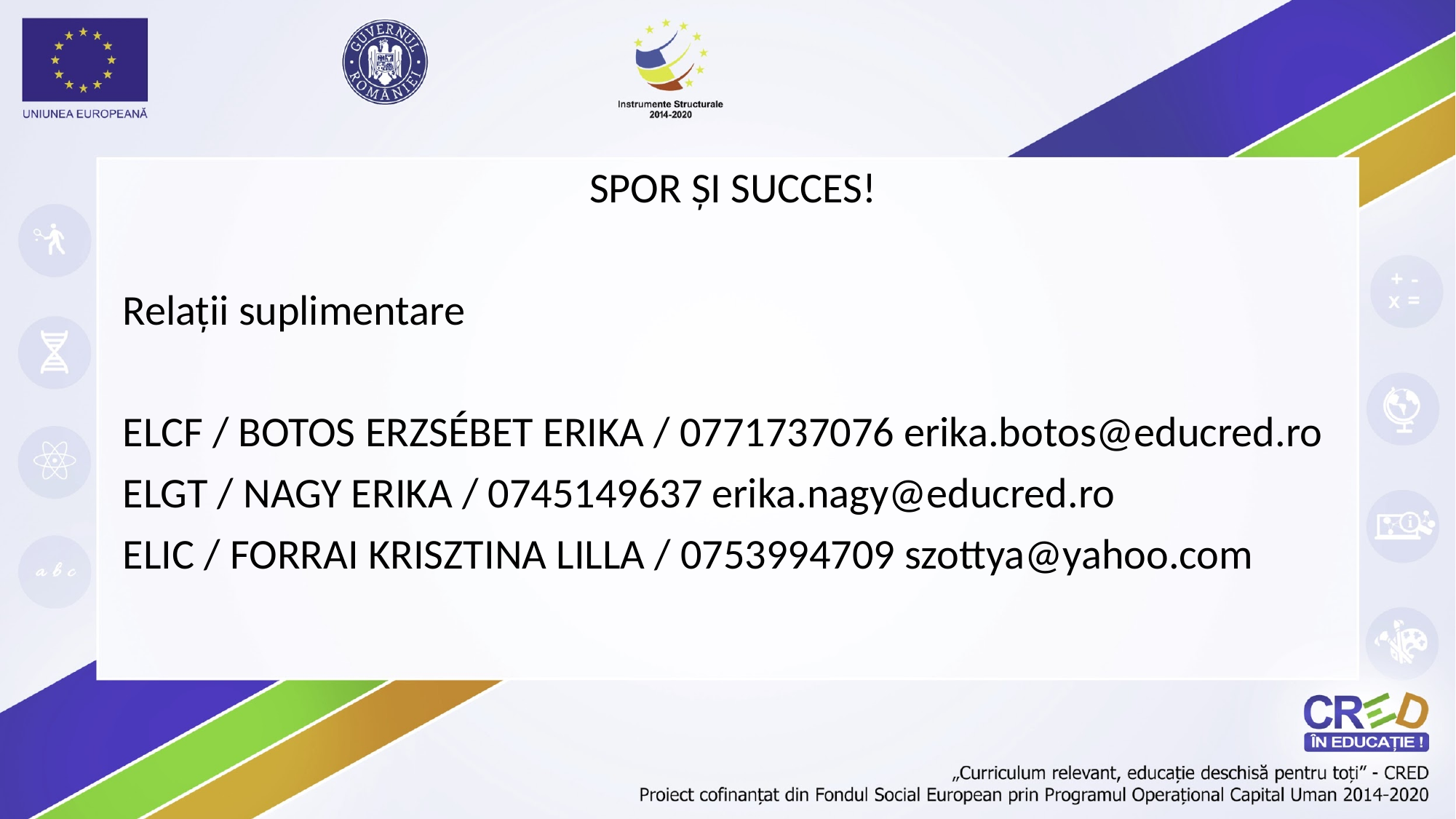

SPOR ȘI SUCCES!

Relații suplimentare

ELCF / BOTOS ERZSÉBET ERIKA / 0771737076 erika.botos@educred.ro
ELGT / NAGY ERIKA / 0745149637 erika.nagy@educred.ro
ELIC / FORRAI KRISZTINA LILLA / 0753994709 szottya@yahoo.com